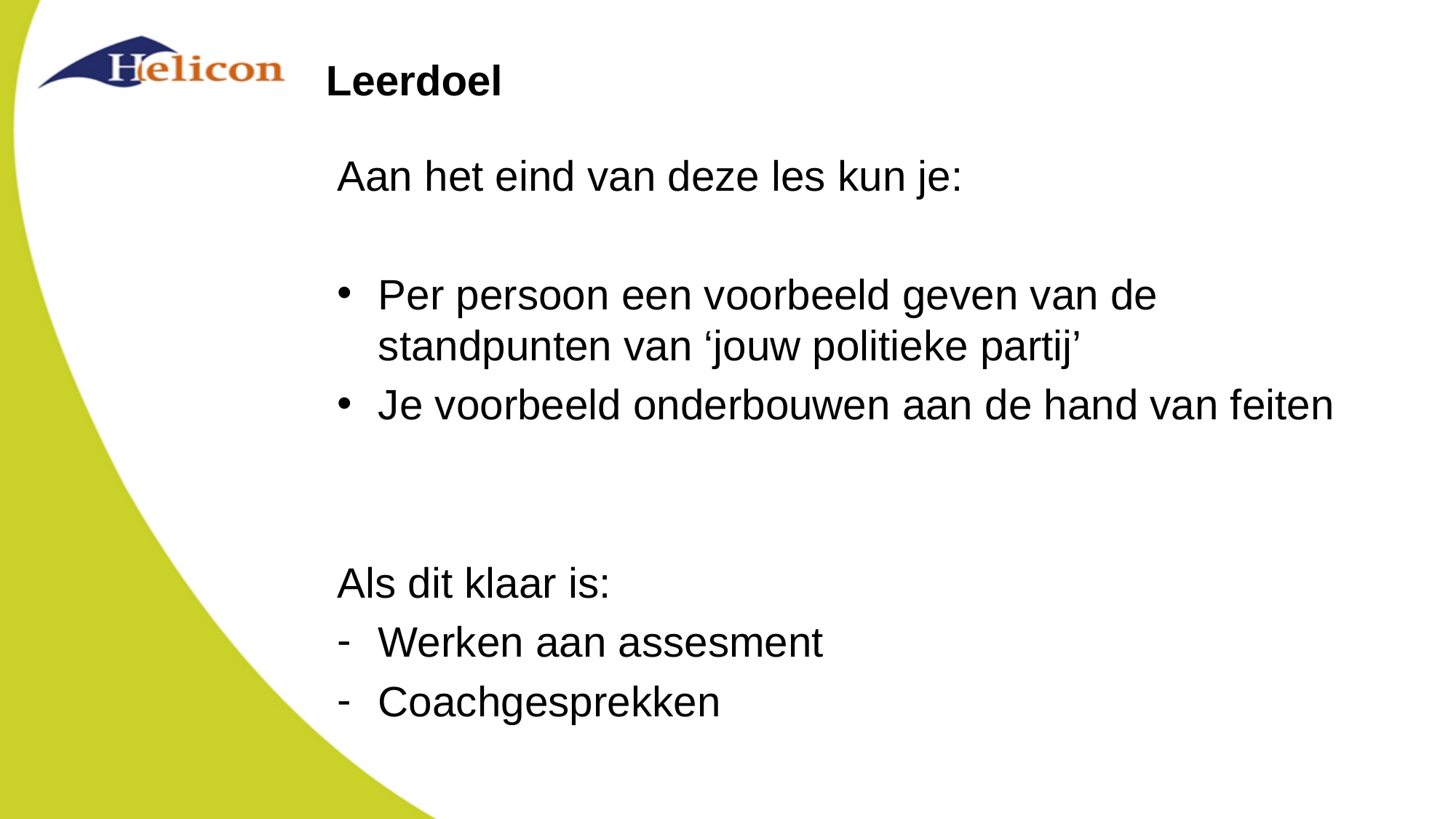

# Leerdoel
Aan het eind van deze les kun je:

Per persoon een voorbeeld geven van de standpunten van ‘jouw politieke partij’
Je voorbeeld onderbouwen aan de hand van feiten

Als dit klaar is:
Werken aan assesment
Coachgesprekken